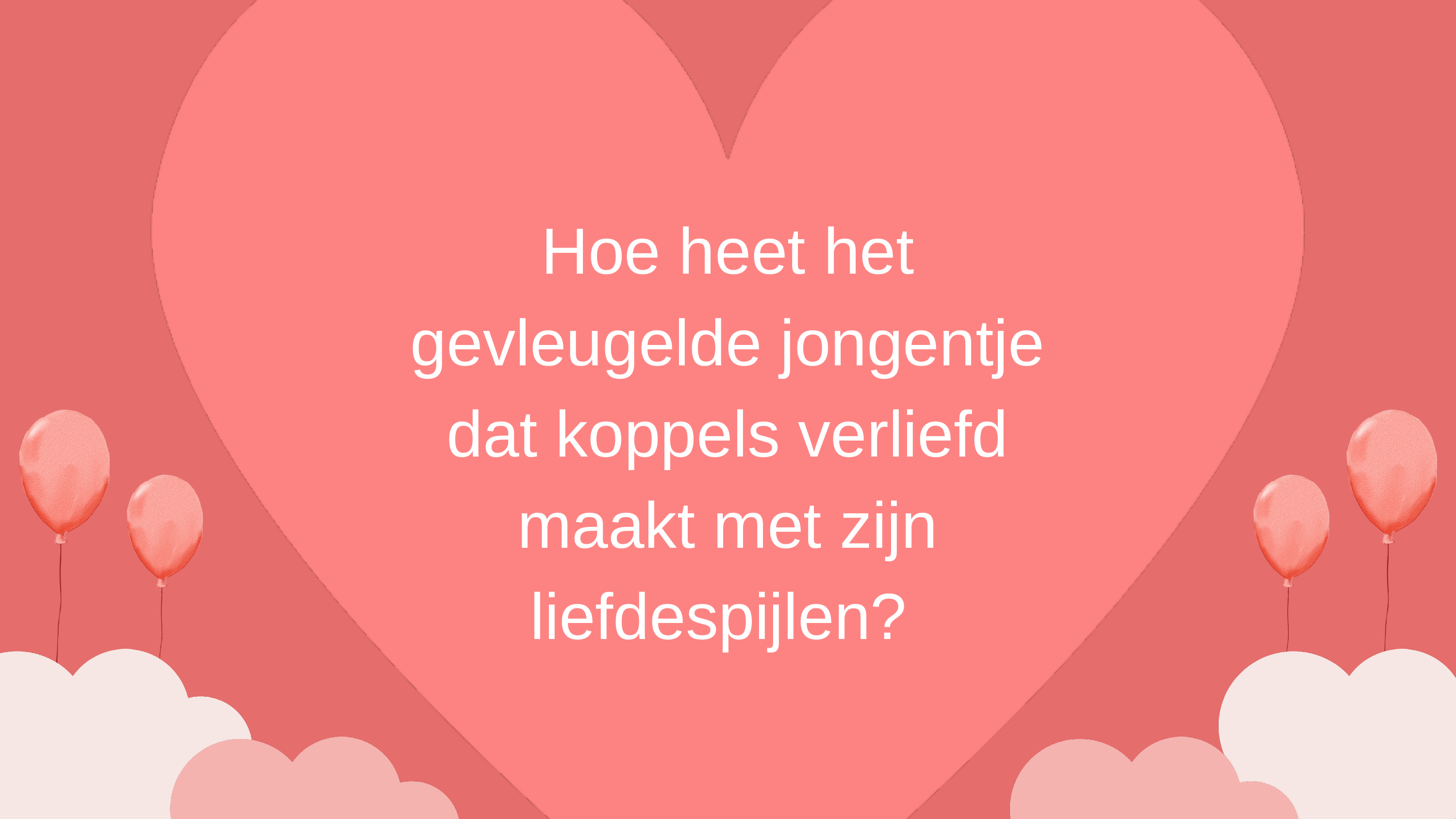

Hoe heet het gevleugelde jongentje dat koppels verliefd maakt met zijn liefdespijlen?